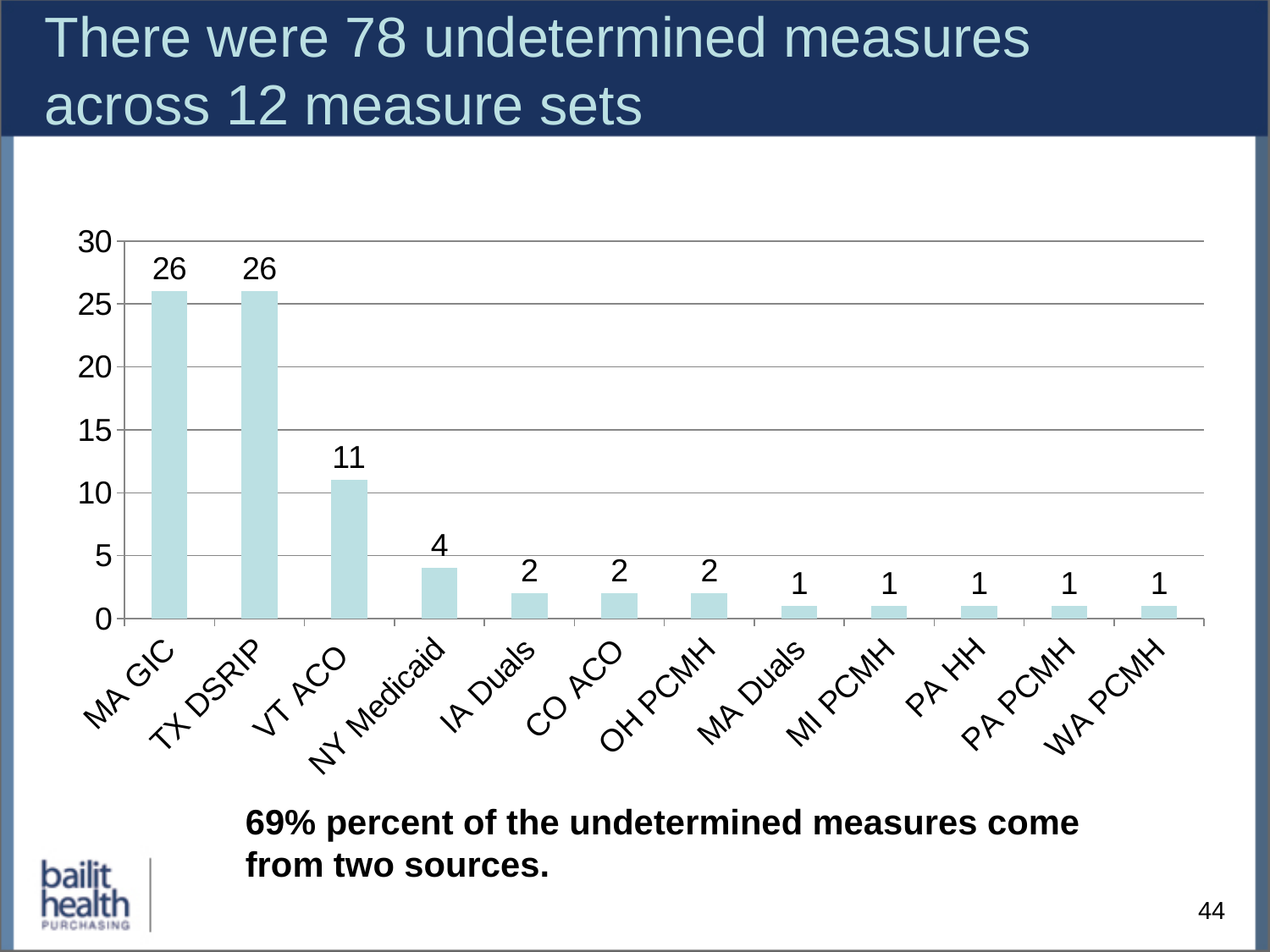

# There were 78 undetermined measures across 12 measure sets

### Chart

| Category | Series 1 |
|---|---|
| MA GIC | 26.0 |
| TX DSRIP | 26.0 |
| VT ACO  | 11.0 |
| NY Medicaid | 4.0 |
| IA Duals | 2.0 |
| CO ACO | 2.0 |
| OH PCMH | 2.0 |
| MA Duals | 1.0 |
| MI PCMH | 1.0 |
| PA HH | 1.0 |
| PA PCMH | 1.0 |
| WA PCMH | 1.0 |
69% percent of the undetermined measures come from two sources.
44